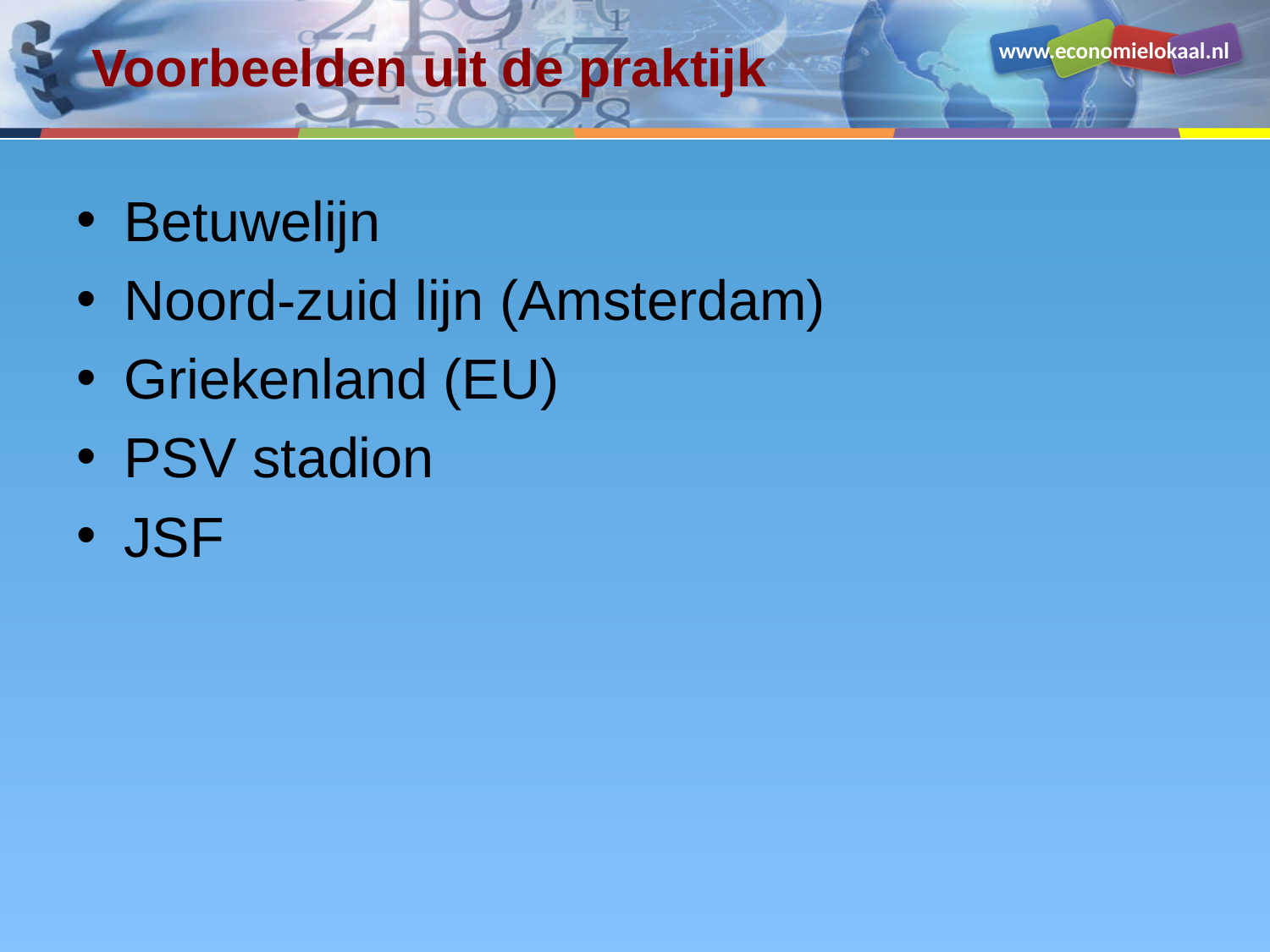

# Voorbeelden uit de praktijk
Betuwelijn
Noord-zuid lijn (Amsterdam)
Griekenland (EU)
PSV stadion
JSF